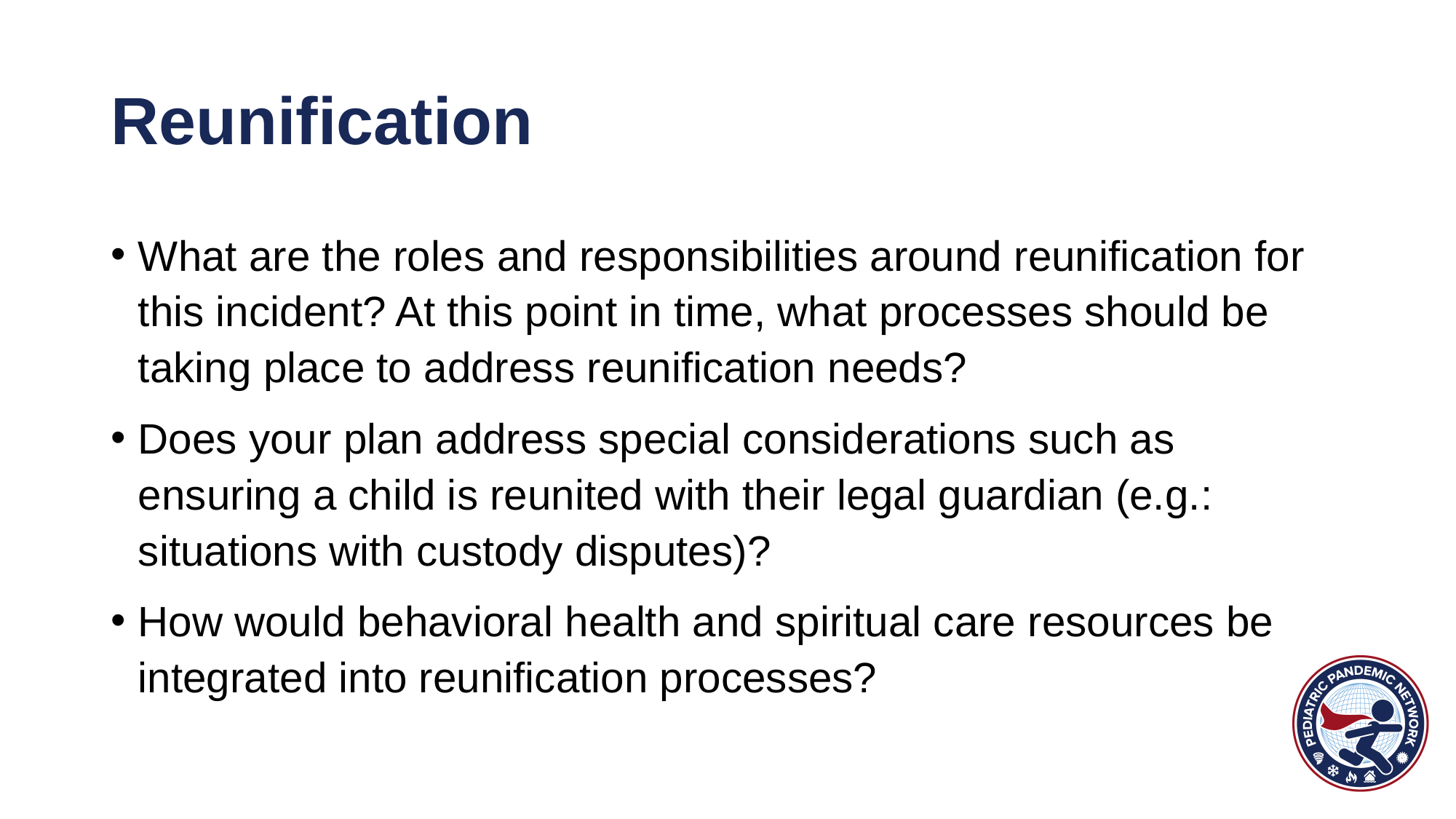

# Reunification
What are the roles and responsibilities around reunification for this incident? At this point in time, what processes should be taking place to address reunification needs?
Does your plan address special considerations such as ensuring a child is reunited with their legal guardian (e.g.: situations with custody disputes)?
How would behavioral health and spiritual care resources be integrated into reunification processes?